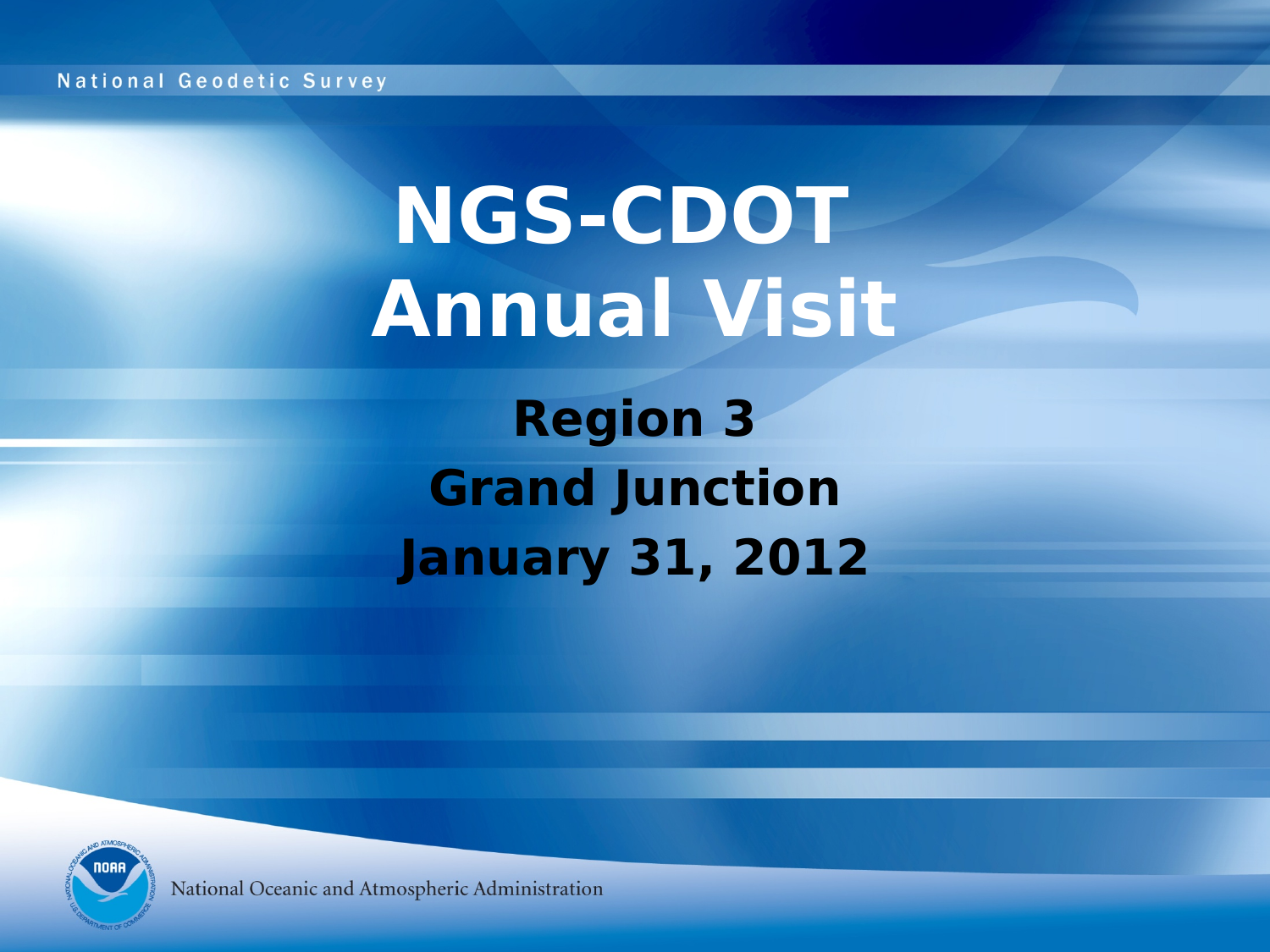

# NGS-CDOT Annual Visit
Region 3
Grand Junction
January 31, 2012